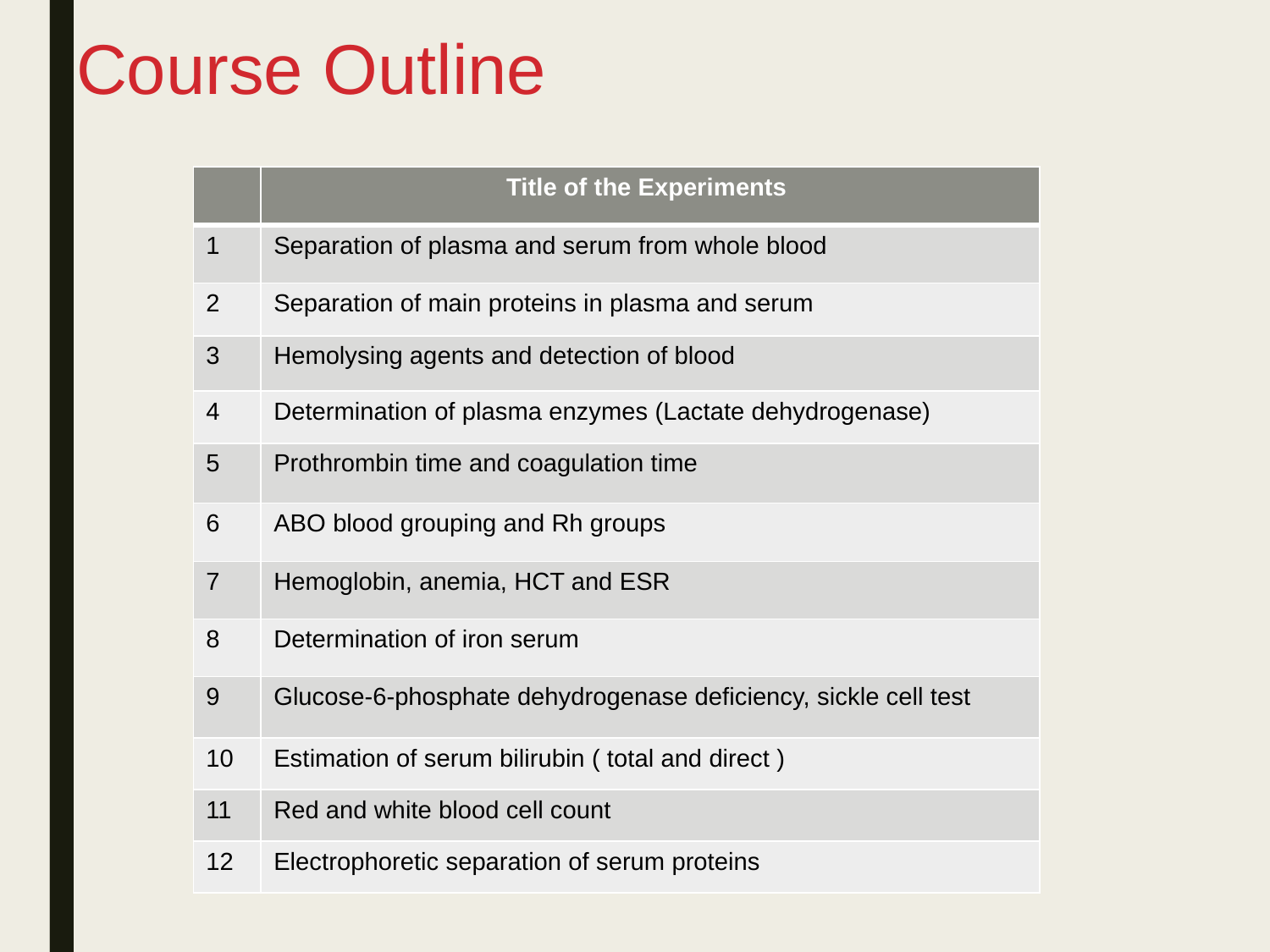

# Course Outline
|  | Title of the Experiments |
| --- | --- |
| 1 | Separation of plasma and serum from whole blood |
| 2 | Separation of main proteins in plasma and serum |
| 3 | Hemolysing agents and detection of blood |
| 4 | Determination of plasma enzymes (Lactate dehydrogenase) |
| 5 | Prothrombin time and coagulation time |
| 6 | ABO blood grouping and Rh groups |
| 7 | Hemoglobin, anemia, HCT and ESR |
| 8 | Determination of iron serum |
| 9 | Glucose-6-phosphate dehydrogenase deficiency, sickle cell test |
| 10 | Estimation of serum bilirubin ( total and direct ) |
| 11 | Red and white blood cell count |
| 12 | Electrophoretic separation of serum proteins |